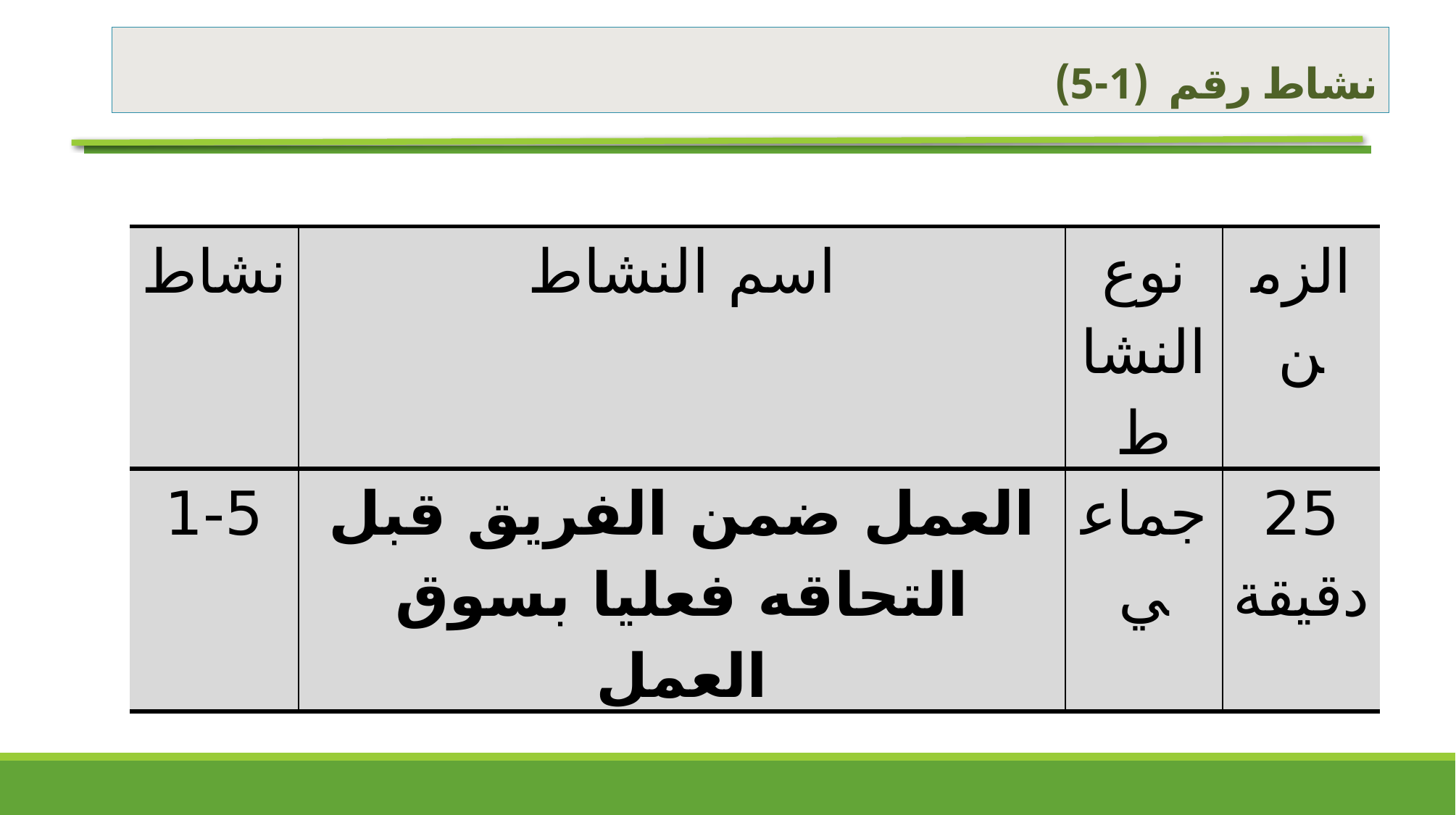

# نشاط رقم  (1-5)
| نشاط | اسم النشاط | نوع النشاط | الزمن |
| --- | --- | --- | --- |
| 1-5 | العمل ضمن الفريق قبل التحاقه فعليا بسوق العمل | جماعي | 25 دقيقة |